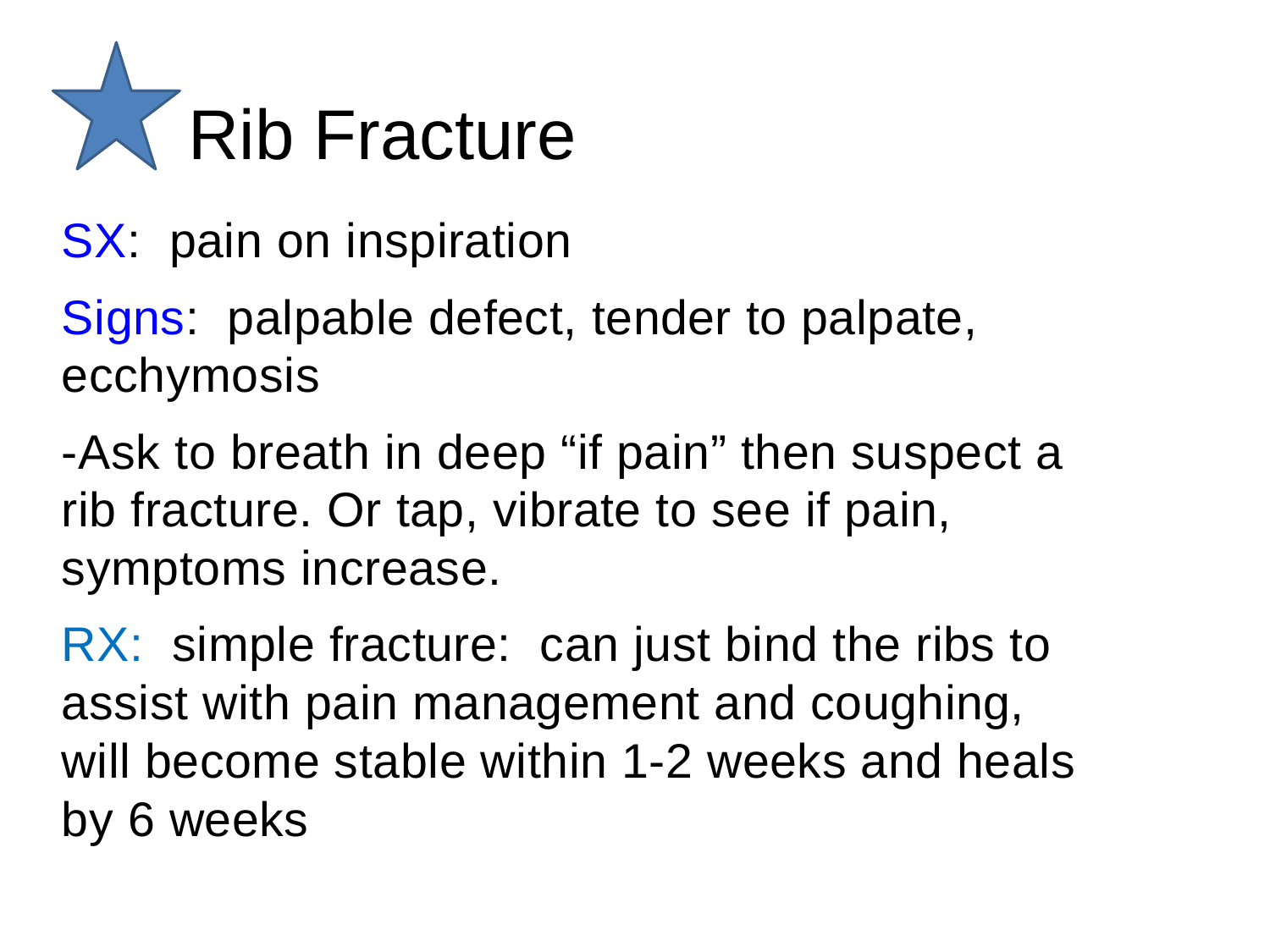

# Rib Fracture

SX:  pain on inspiration
Signs:  palpable defect, tender to palpate,  ecchymosis
-Ask to breath in deep “if pain” then suspect a rib fracture. Or tap, vibrate to see if pain, symptoms increase.
RX:  simple fracture:  can just bind the ribs to assist with pain management and coughing, will become stable within 1-2 weeks and heals by 6 weeks